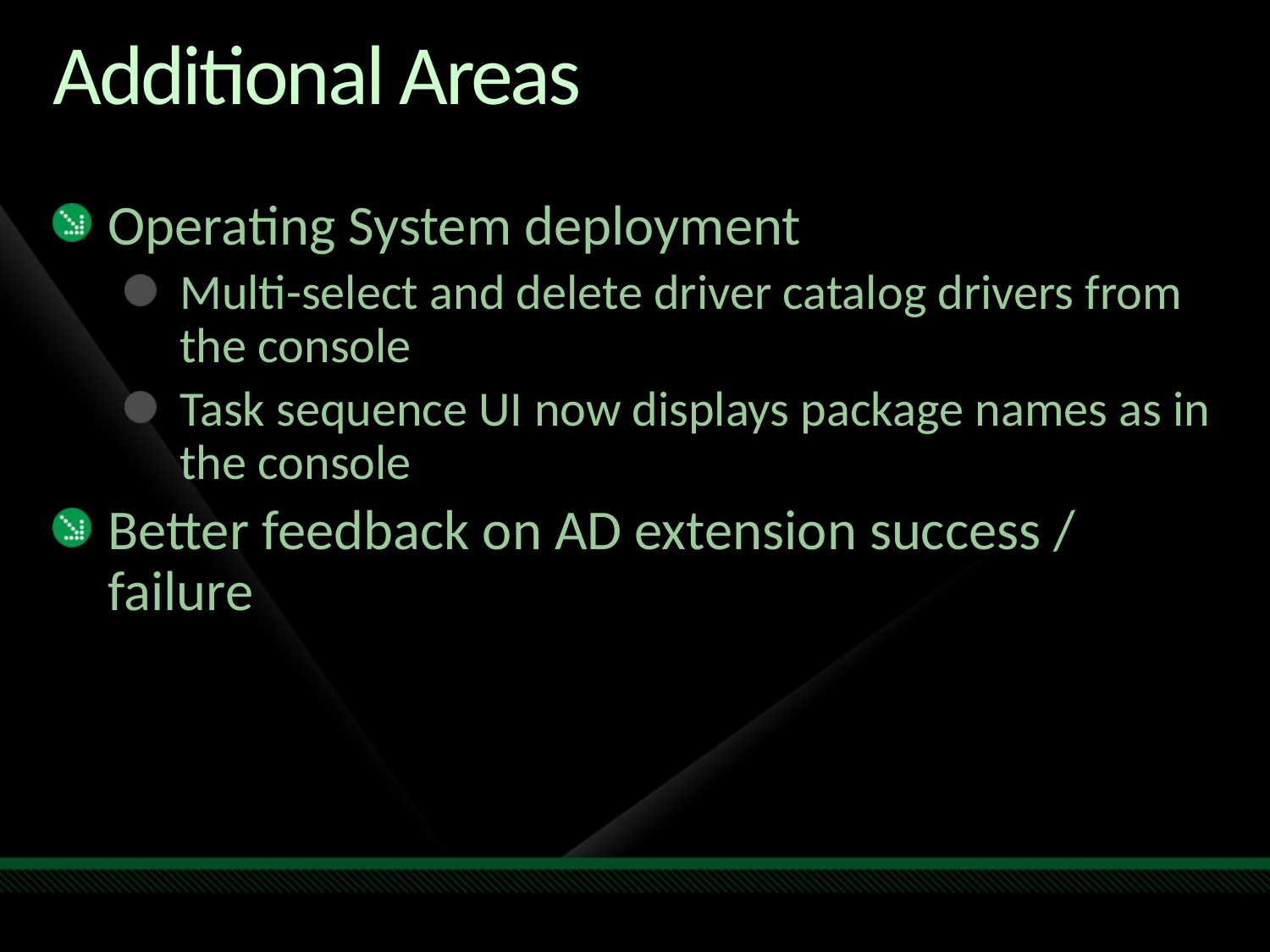

# Additional Areas
Operating System deployment
Multi-select and delete driver catalog drivers from the console
Task sequence UI now displays package names as in the console
Better feedback on AD extension success / failure